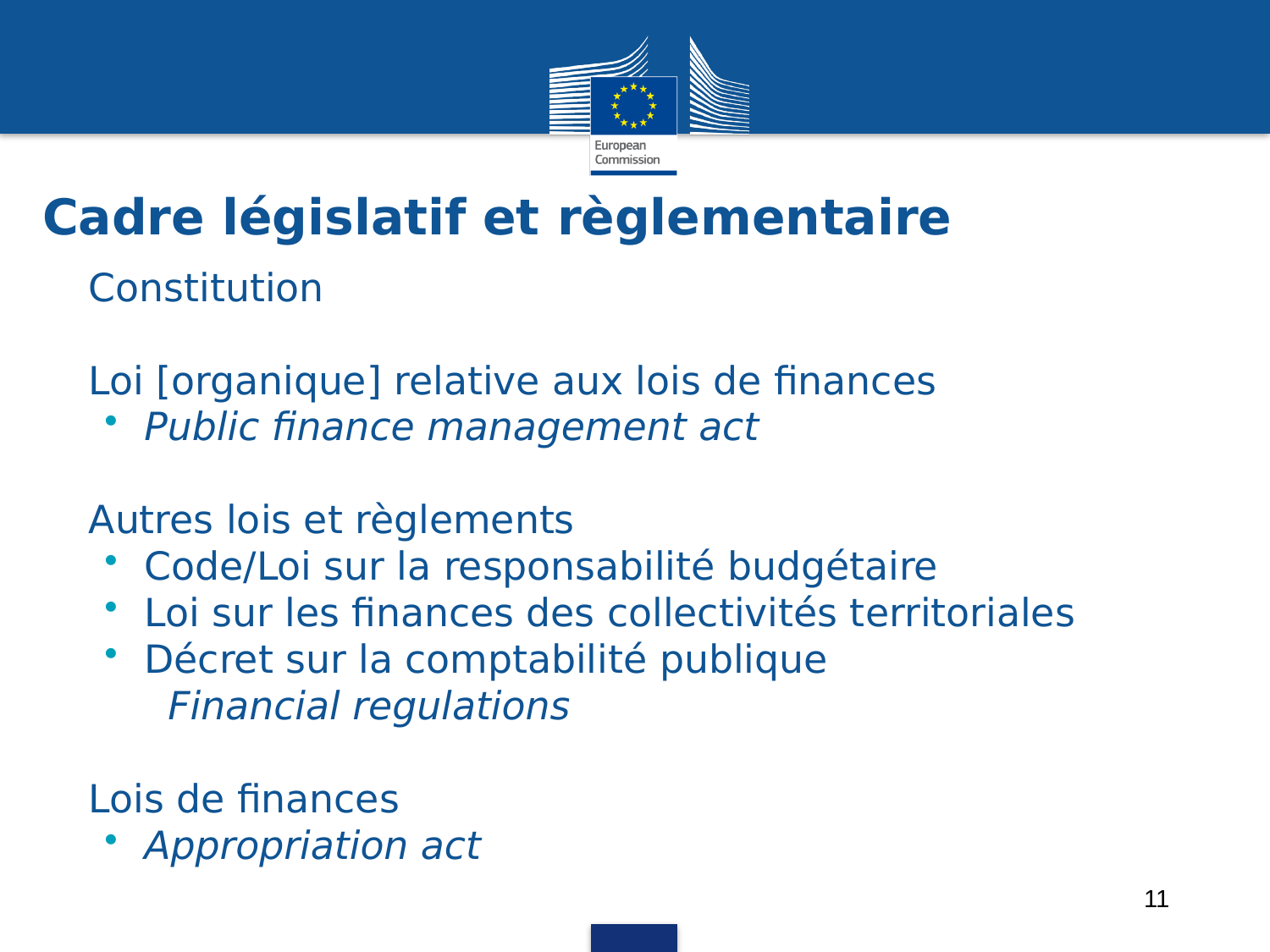

# Cadre législatif et règlementaire
Constitution

Loi [organique] relative aux lois de finances
Public finance management act

Autres lois et règlements
Code/Loi sur la responsabilité budgétaire
Loi sur les finances des collectivités territoriales
Décret sur la comptabilité publique
Financial regulations

Lois de finances
Appropriation act

11